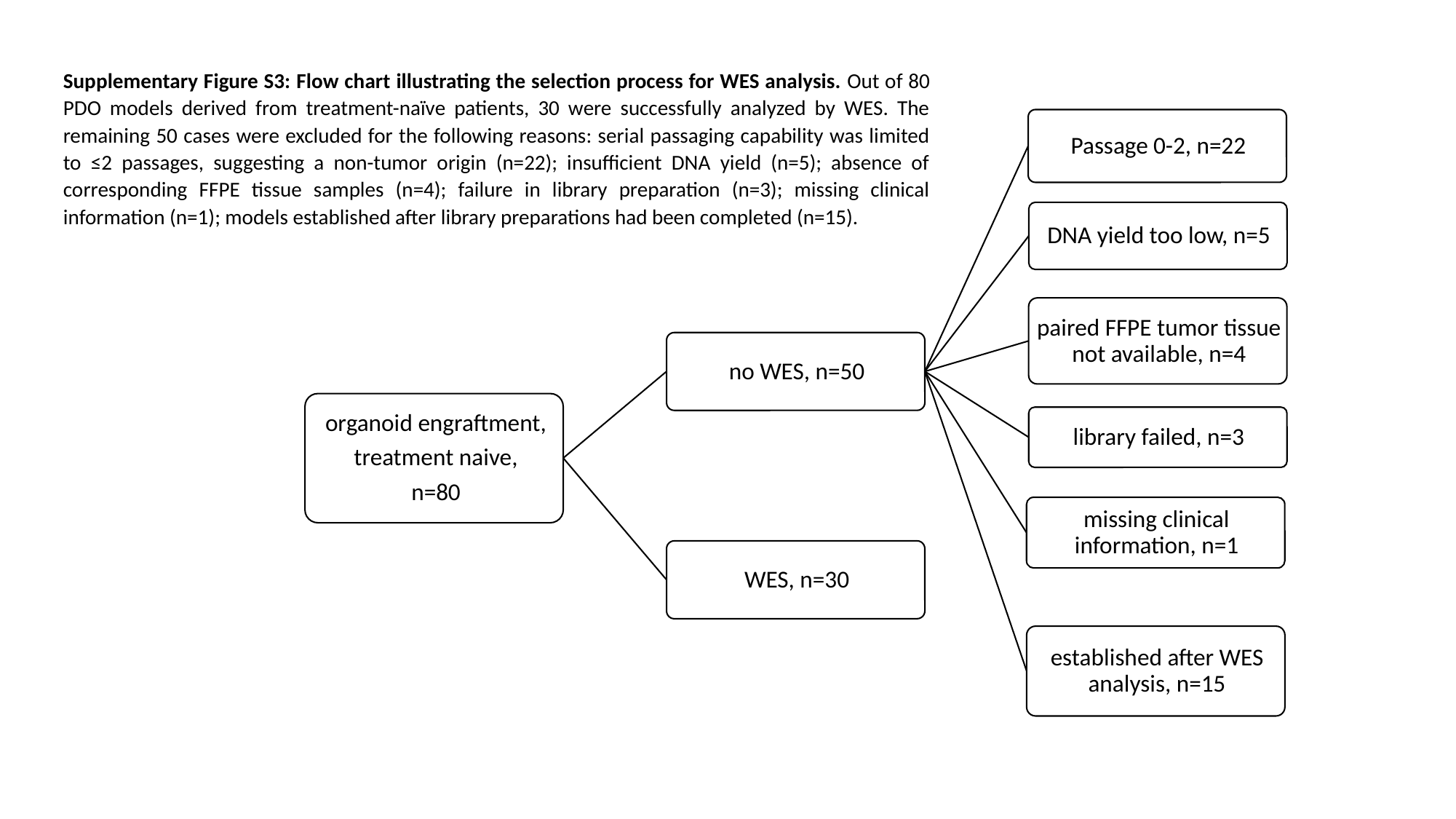

organoid engraftment,
treatment naive,
n=80

no WES, n=50

established after WES analysis, n=15

Passage 0-2, n=22

DNA yield too low, n=5

paired FFPE tumor tissue not available, n=4

library failed, n=3

missing clinical information, n=1

WES, n=30
Supplementary Figure S3: Flow chart illustrating the selection process for WES analysis. Out of 80 PDO models derived from treatment-naïve patients, 30 were successfully analyzed by WES. The remaining 50 cases were excluded for the following reasons: serial passaging capability was limited to ≤2 passages, suggesting a non-tumor origin (n=22); insufficient DNA yield (n=5); absence of corresponding FFPE tissue samples (n=4); failure in library preparation (n=3); missing clinical information (n=1); models established after library preparations had been completed (n=15).